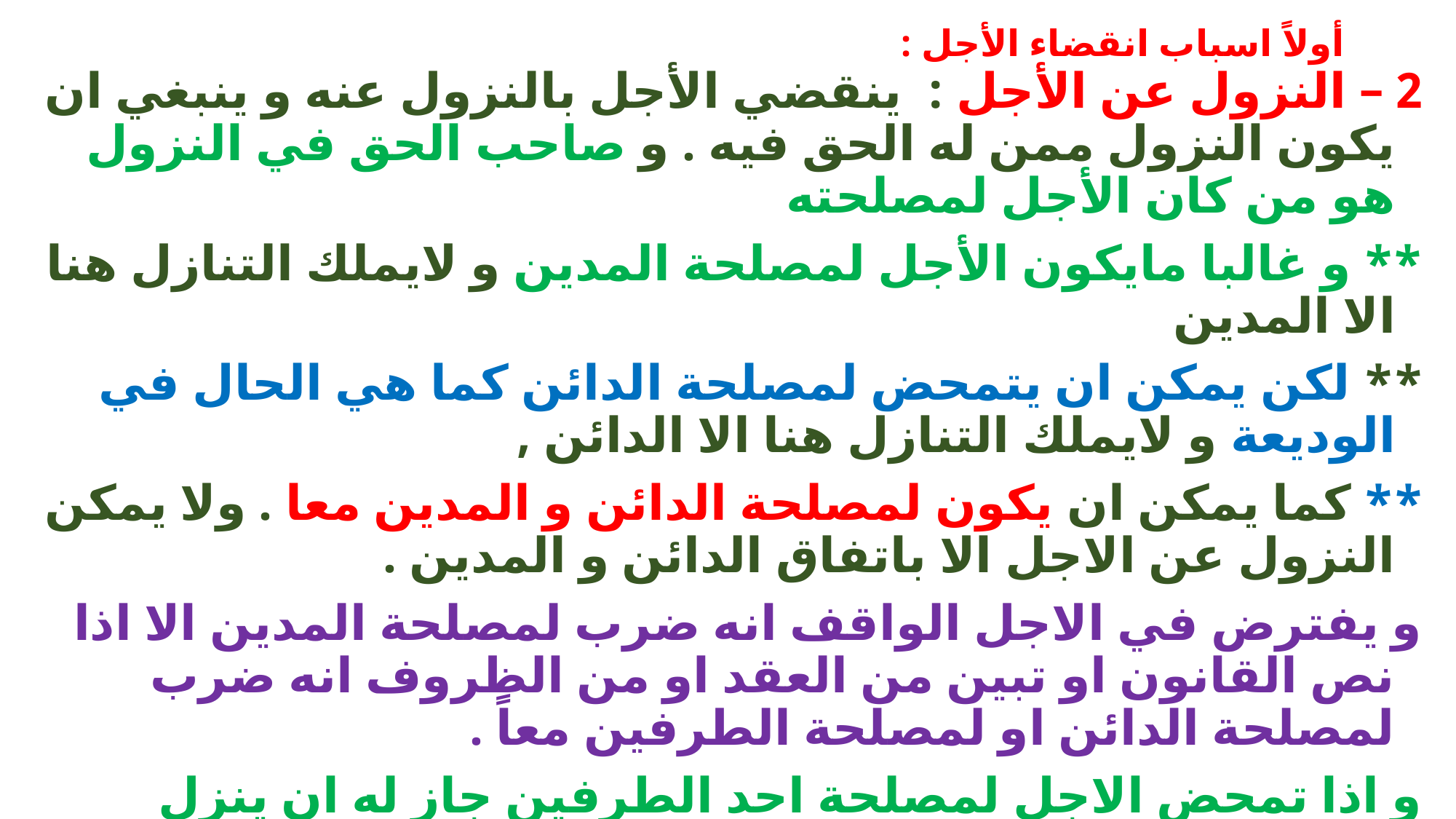

# أولاً اسباب انقضاء الأجل :
2 – النزول عن الأجل :  ينقضي الأجل بالنزول عنه و ينبغي ان يكون النزول ممن له الحق فيه . و صاحب الحق في النزول هو من كان الأجل لمصلحته
** و غالبا مايكون الأجل لمصلحة المدين و لايملك التنازل هنا الا المدين
** لكن يمكن ان يتمحض لمصلحة الدائن كما هي الحال في الوديعة و لايملك التنازل هنا الا الدائن ,
** كما يمكن ان يكون لمصلحة الدائن و المدين معا . ولا يمكن النزول عن الاجل الا باتفاق الدائن و المدين .
و يفترض في الاجل الواقف انه ضرب لمصلحة المدين الا اذا نص القانون او تبين من العقد او من الظروف انه ضرب لمصلحة الدائن او لمصلحة الطرفين معاً .
و اذا تمحض الاجل لمصلحة احد الطرفين جاز له ان ينزل عنه .